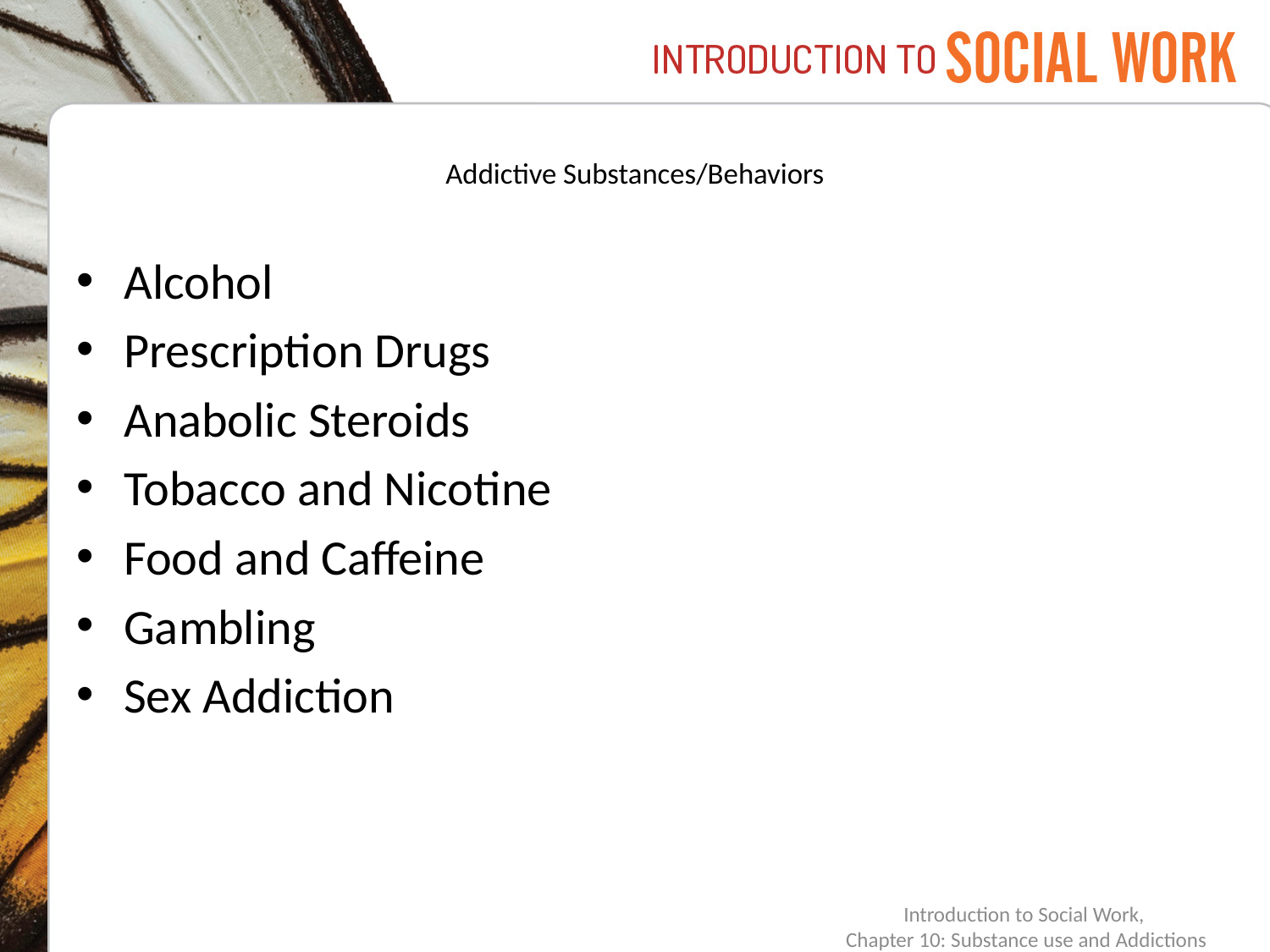

# Addictive Substances/Behaviors
Alcohol
Prescription Drugs
Anabolic Steroids
Tobacco and Nicotine
Food and Caffeine
Gambling
Sex Addiction

Introduction to Social Work,
Chapter 10: Substance use and Addictions